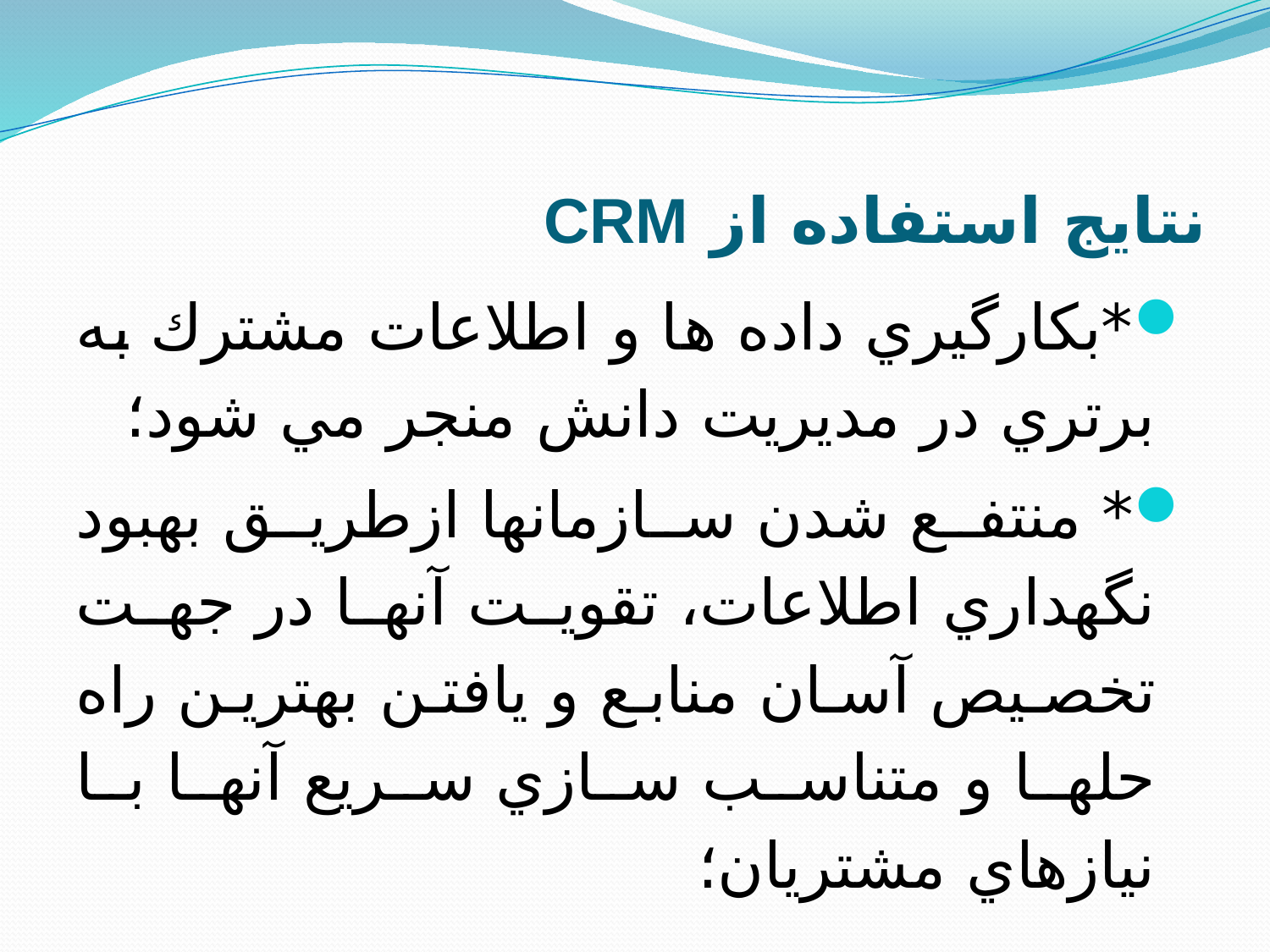

# نتایج استفاده از CRM
*بكارگيري داده ها و اطلاعات مشترك به برتري در مديريت دانش منجر مي شود؛
* منتفع شدن سازمانها ازطريق بهبود نگهداري اطلاعات، تقويت آنها در جهت تخصيص آسان منابع و يافتن بهترين راه حلها و متناسب سازي سريع آنها با نيازهاي مشتريان؛